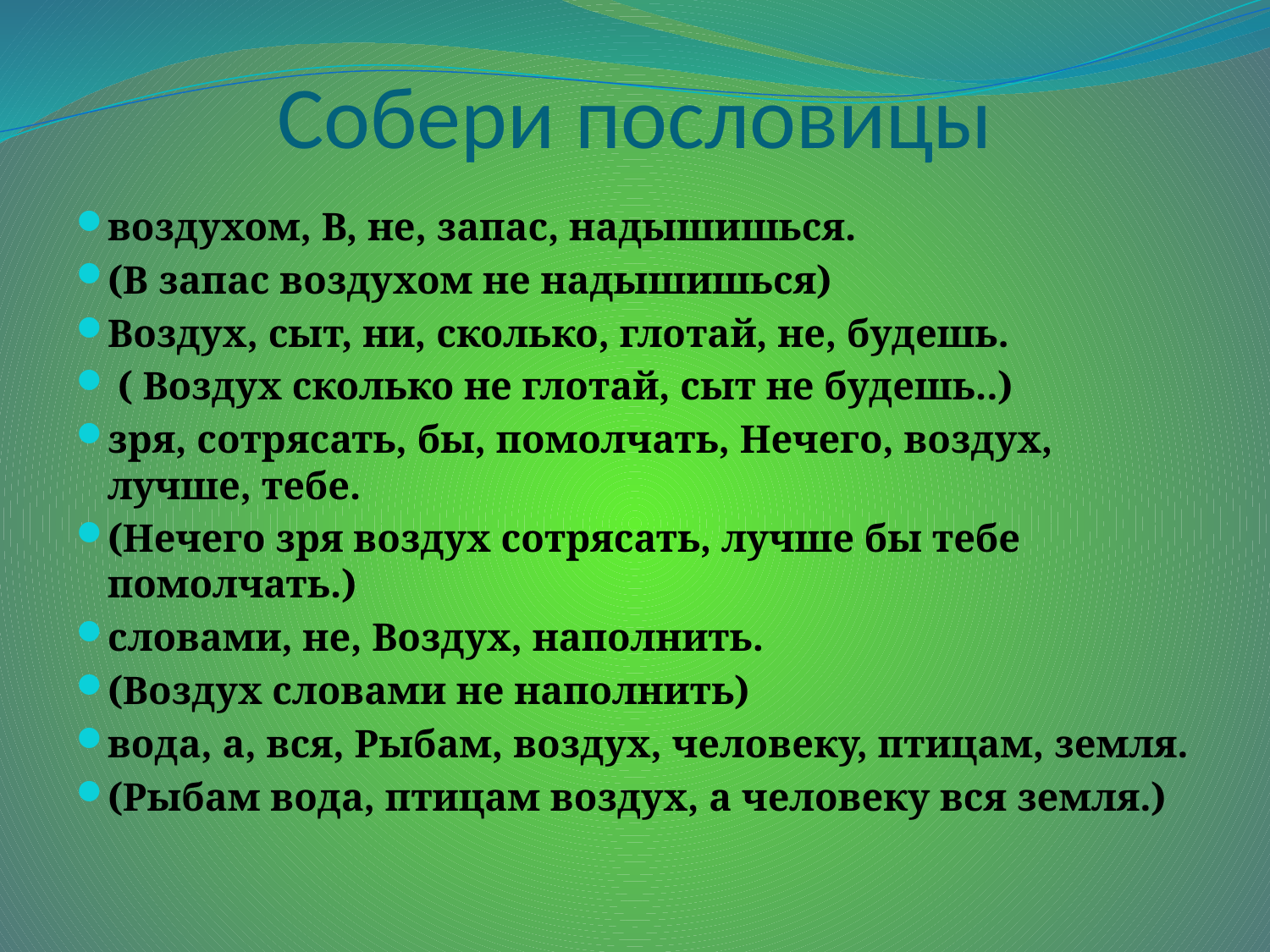

# Собери пословицы
воздухом, В, не, запас, надышишься.
(В запас воздухом не надышишься)
Воздух, сыт, ни, сколько, глотай, не, будешь.
 ( Воздух сколько не глотай, сыт не будешь..)
зря, сотрясать, бы, помолчать, Нечего, воздух, лучше, тебе.
(Нечего зря воздух сотрясать, лучше бы тебе помолчать.)
словами, не, Воздух, наполнить.
(Воздух словами не наполнить)
вода, а, вся, Рыбам, воздух, человеку, птицам, земля.
(Рыбам вода, птицам воздух, а человеку вся земля.)